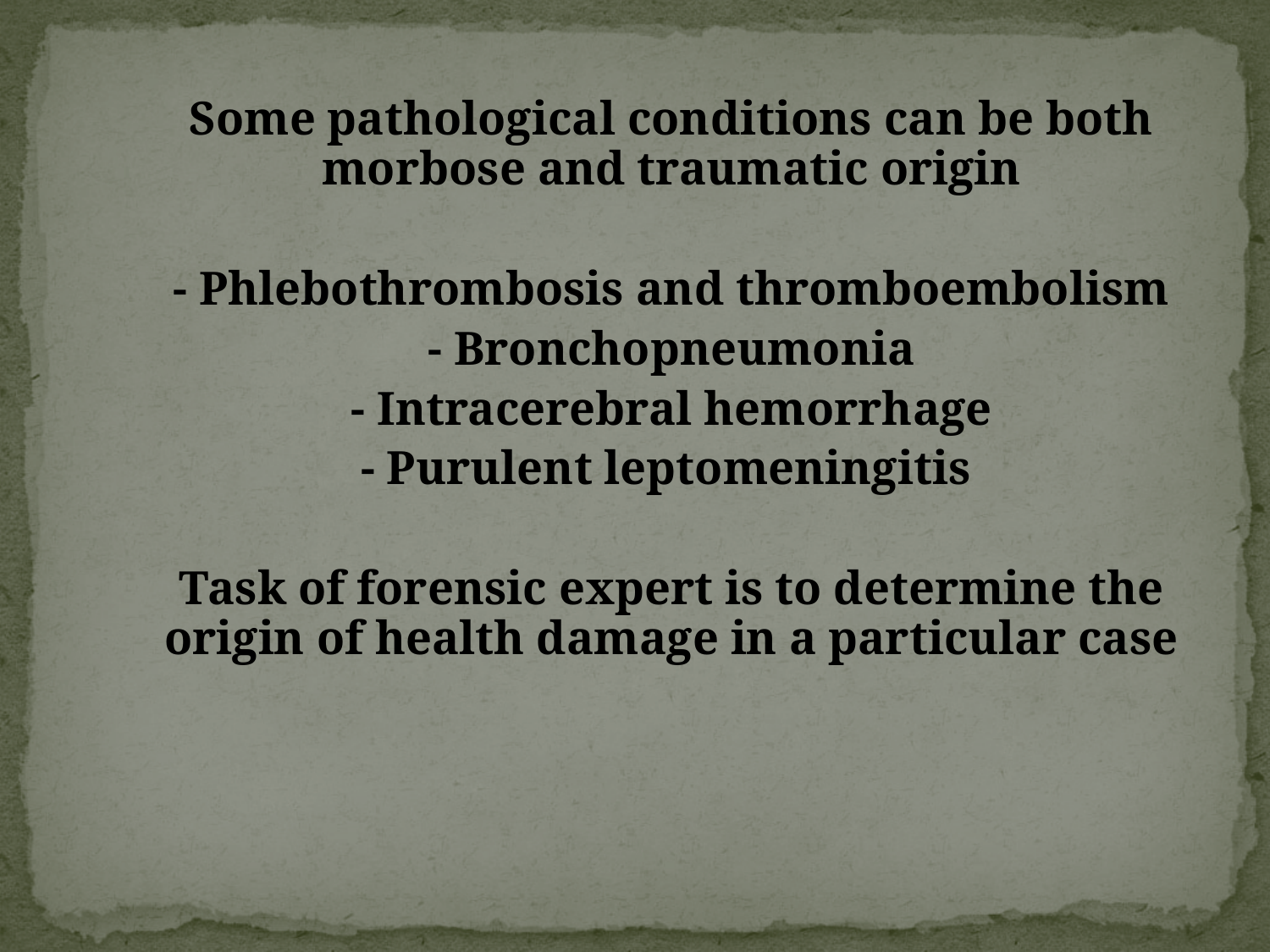

# Some pathological conditions can be both morbose and traumatic origin

- Phlebothrombosis and thromboembolism
- Bronchopneumonia
- Intracerebral hemorrhage
- Purulent leptomeningitis

Task of forensic expert is to determine the origin of health damage in a particular case